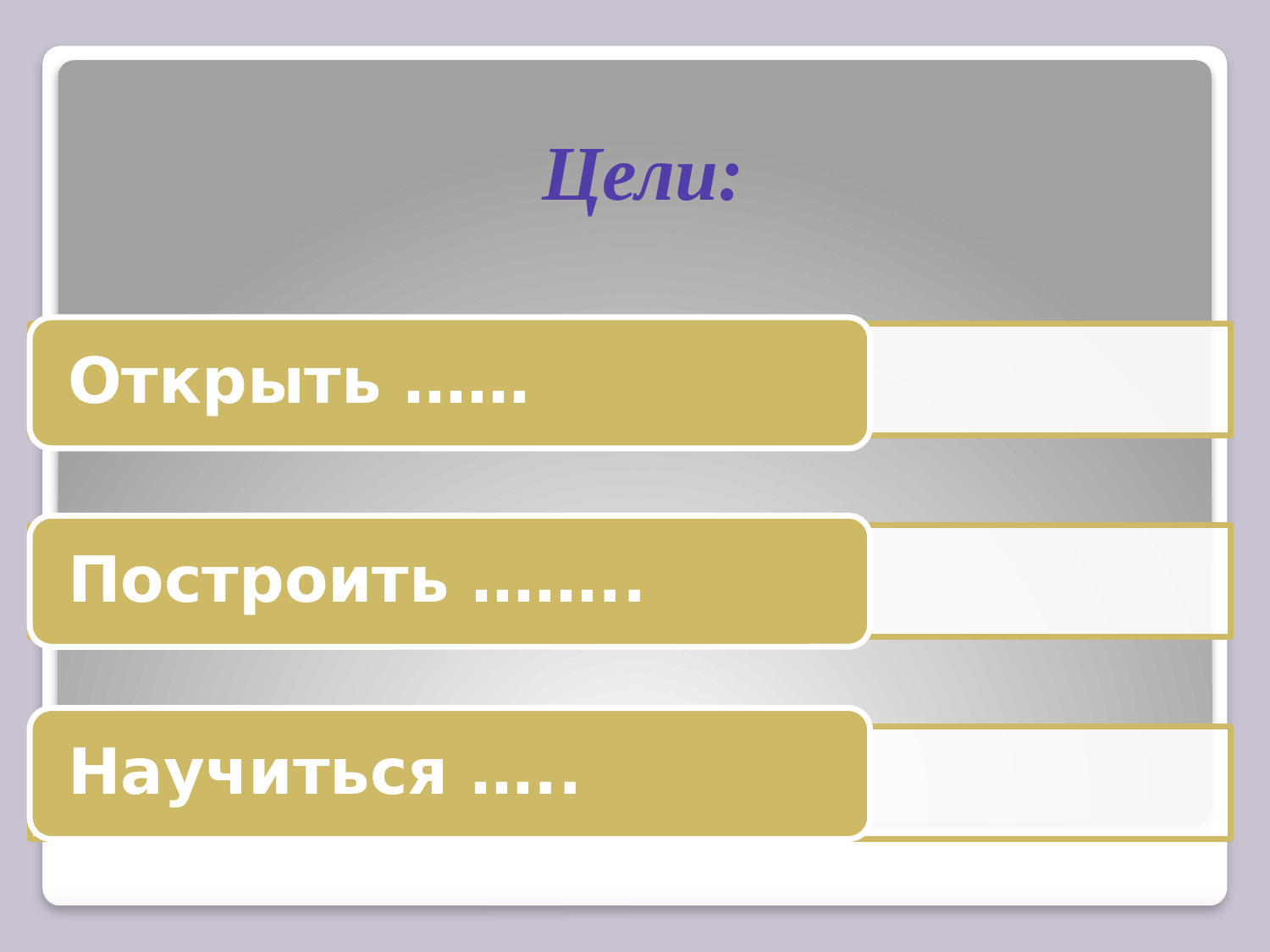

# Цели:
Открыть ……
Построить ……..
Научиться …..